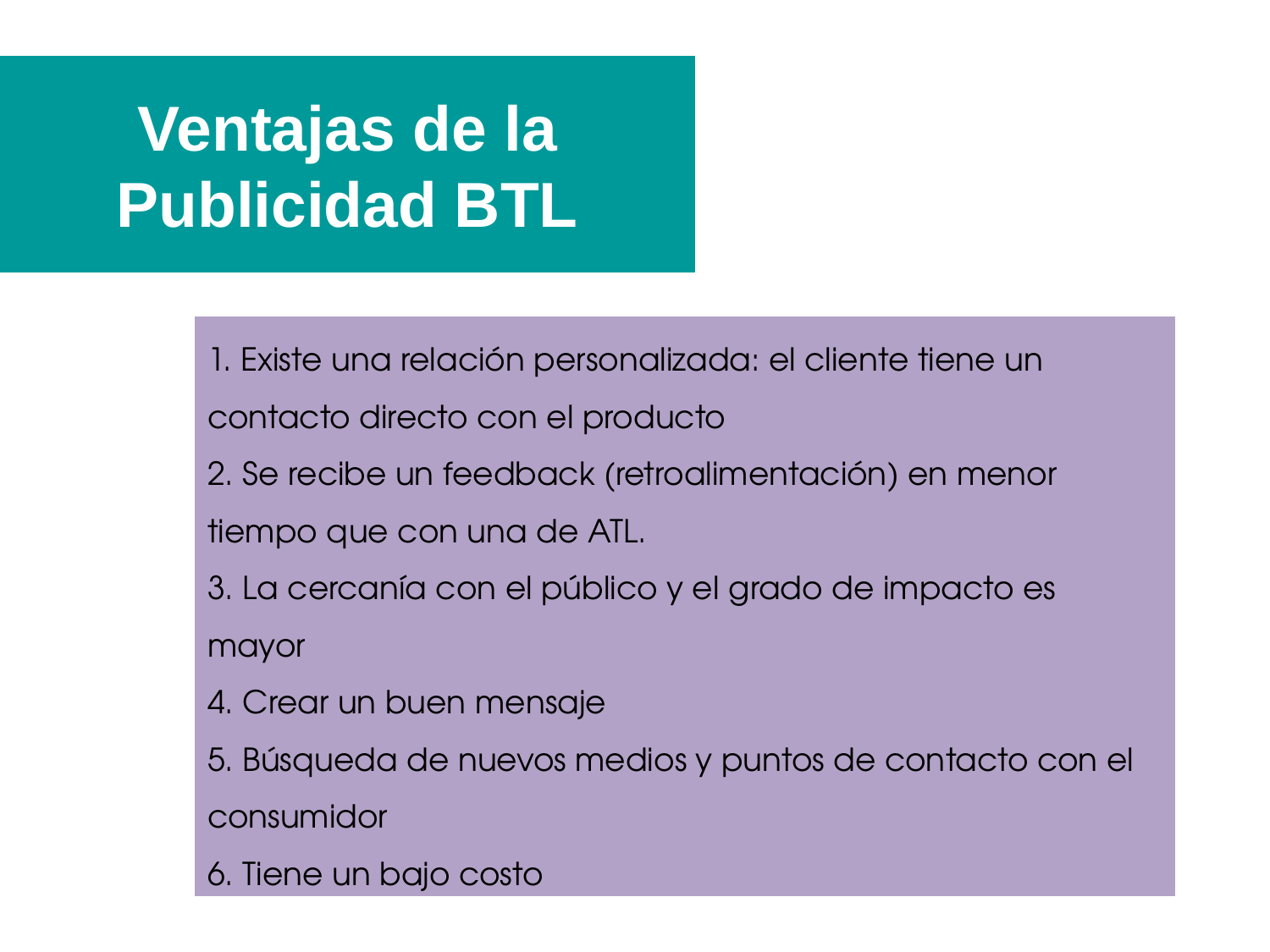

Ventajas de la Publicidad BTL

1. Existe una relación personalizada: el cliente tiene un contacto directo con el producto
2. Se recibe un feedback (retroalimentación) en menor tiempo que con una de ATL.
3. La cercanía con el público y el grado de impacto es mayor
4. Crear un buen mensaje
5. Búsqueda de nuevos medios y puntos de contacto con el consumidor
6. Tiene un bajo costo